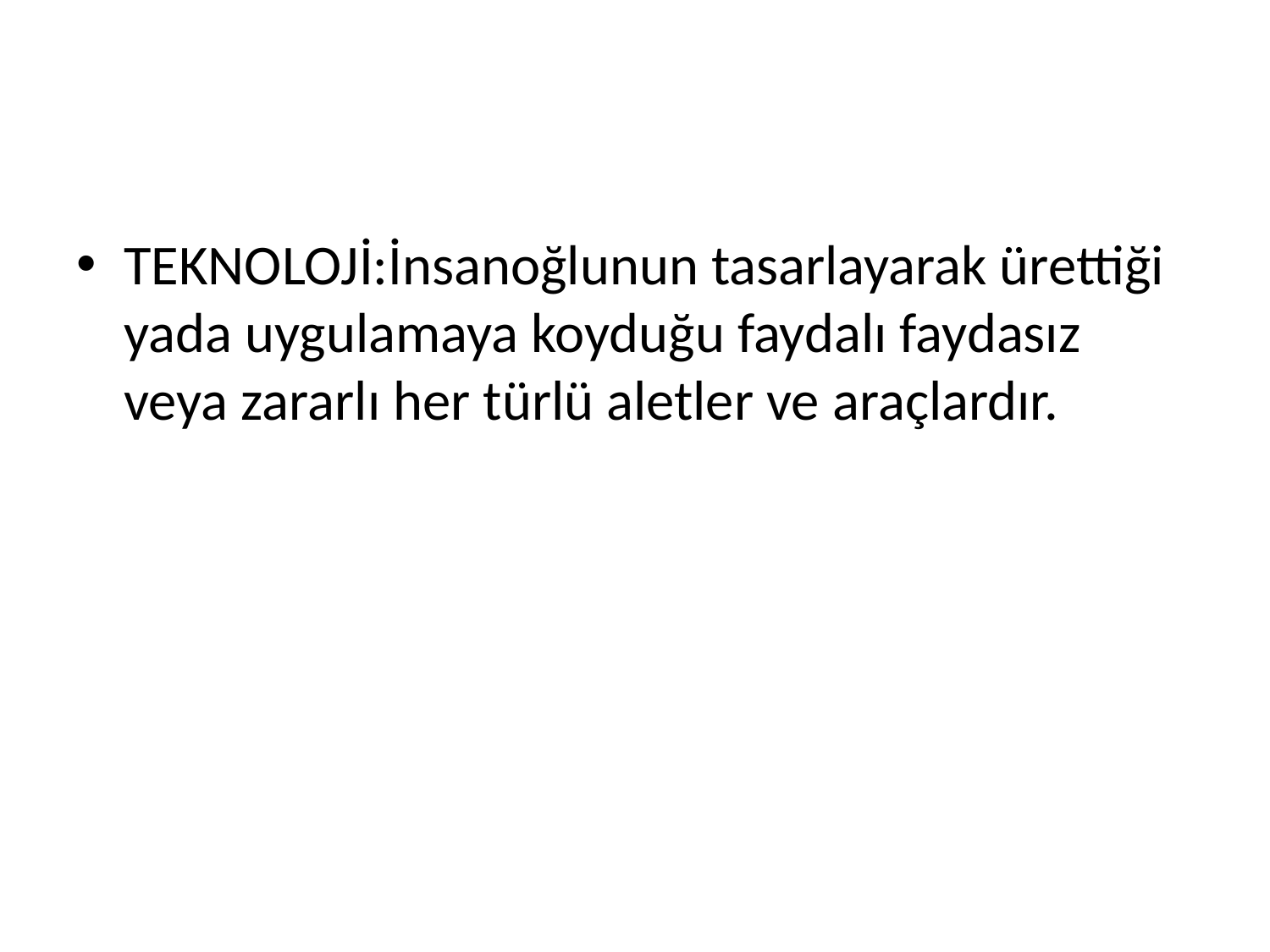

TEKNOLOJİ:İnsanoğlunun tasarlayarak ürettiği yada uygulamaya koyduğu faydalı faydasız veya zararlı her türlü aletler ve araçlardır.